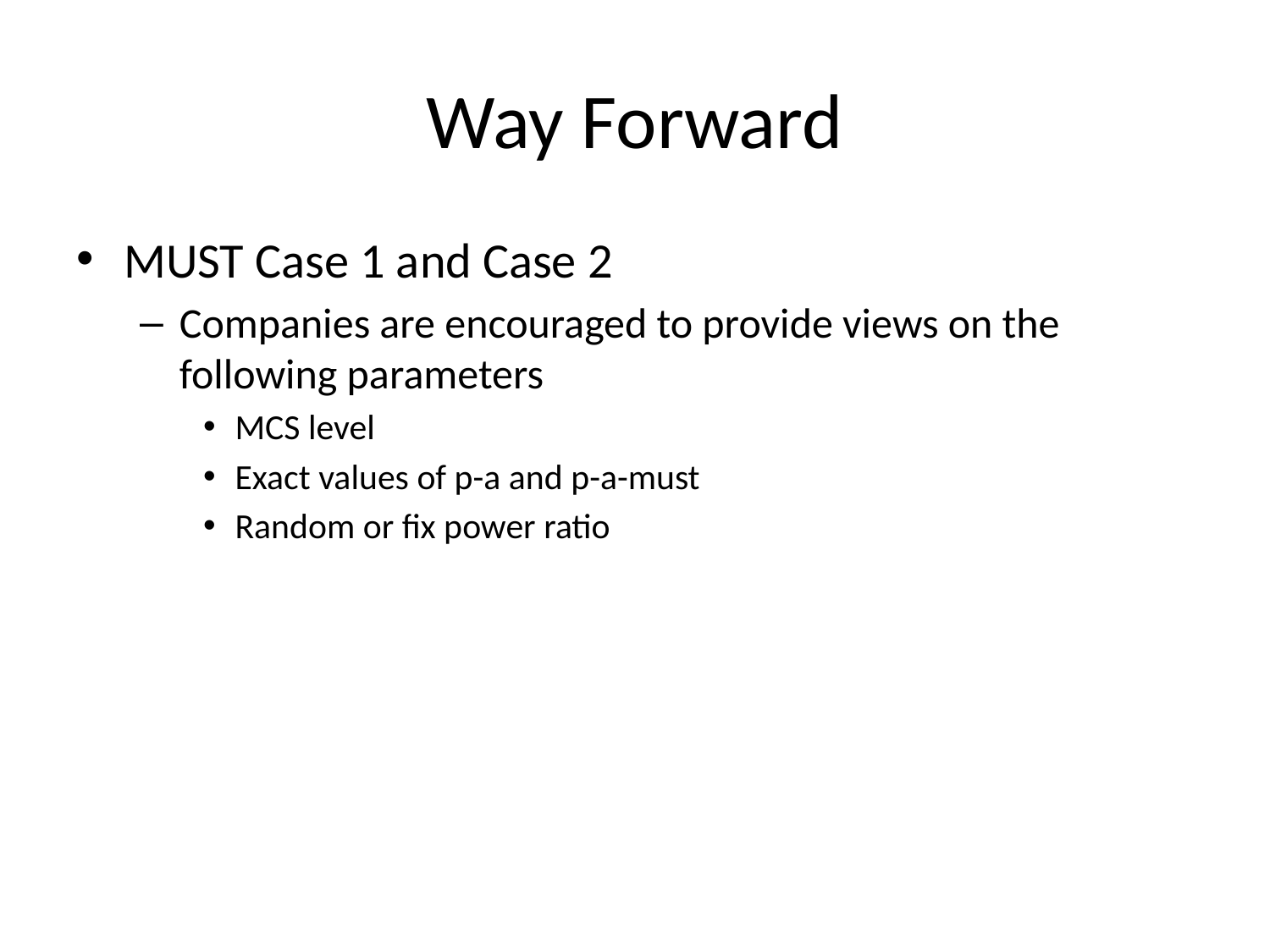

# Way Forward
MUST Case 1 and Case 2
Companies are encouraged to provide views on the following parameters
MCS level
Exact values of p-a and p-a-must
Random or fix power ratio